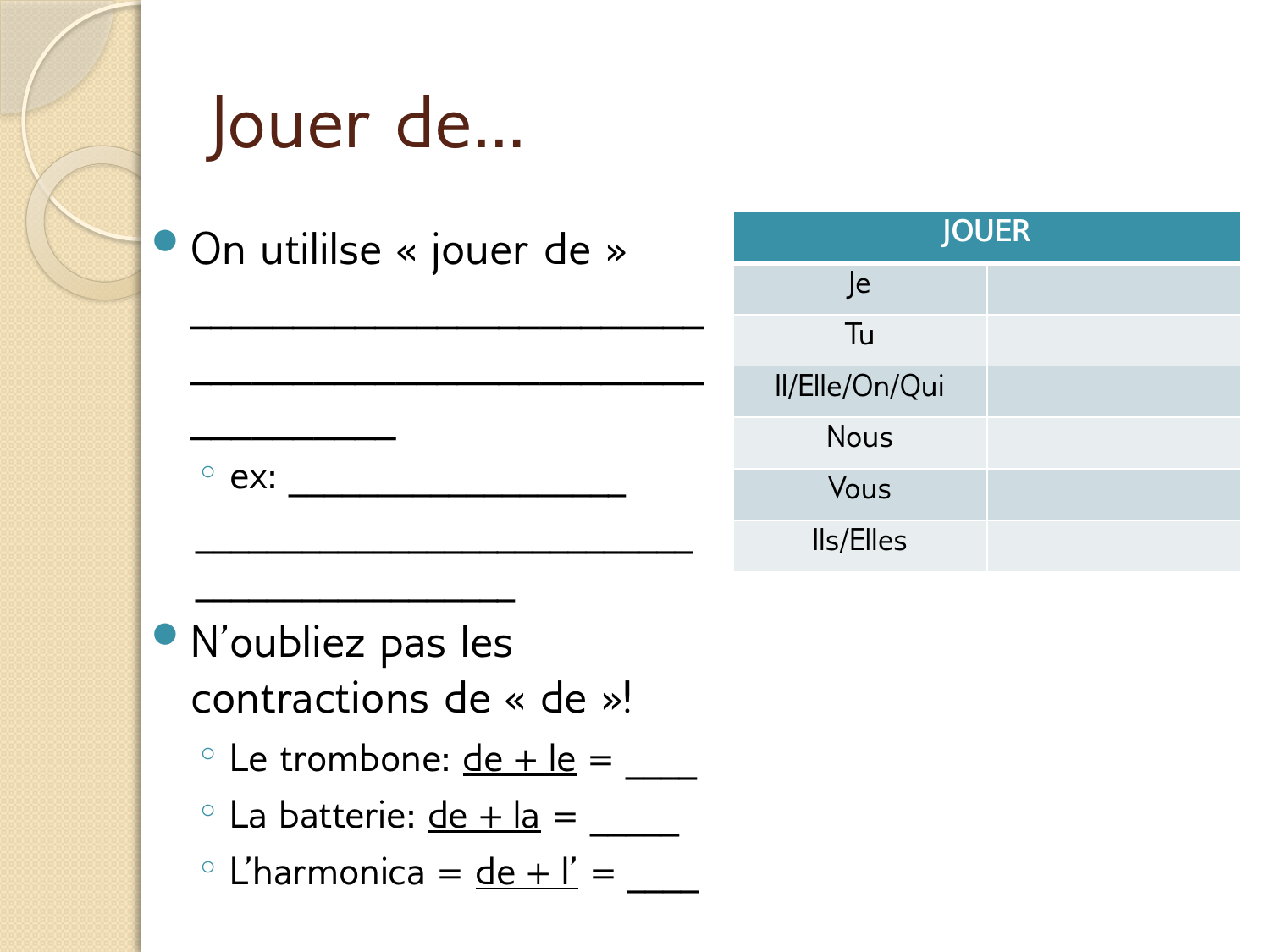

# Jouer de…
On utililse « jouer de » ____________________________________________________________
ex: ___________________
______________________________________________
N’oubliez pas les contractions de « de »!
Le trombone: de + le = ____
La batterie: de + la = _____
L’harmonica = de + l’ = ____

| JOUER |  |
| --- | --- |
| Je |  |
| Tu |  |
| Il/Elle/On/Qui |  |
| Nous |  |
| Vous |  |
| Ils/Elles |  |